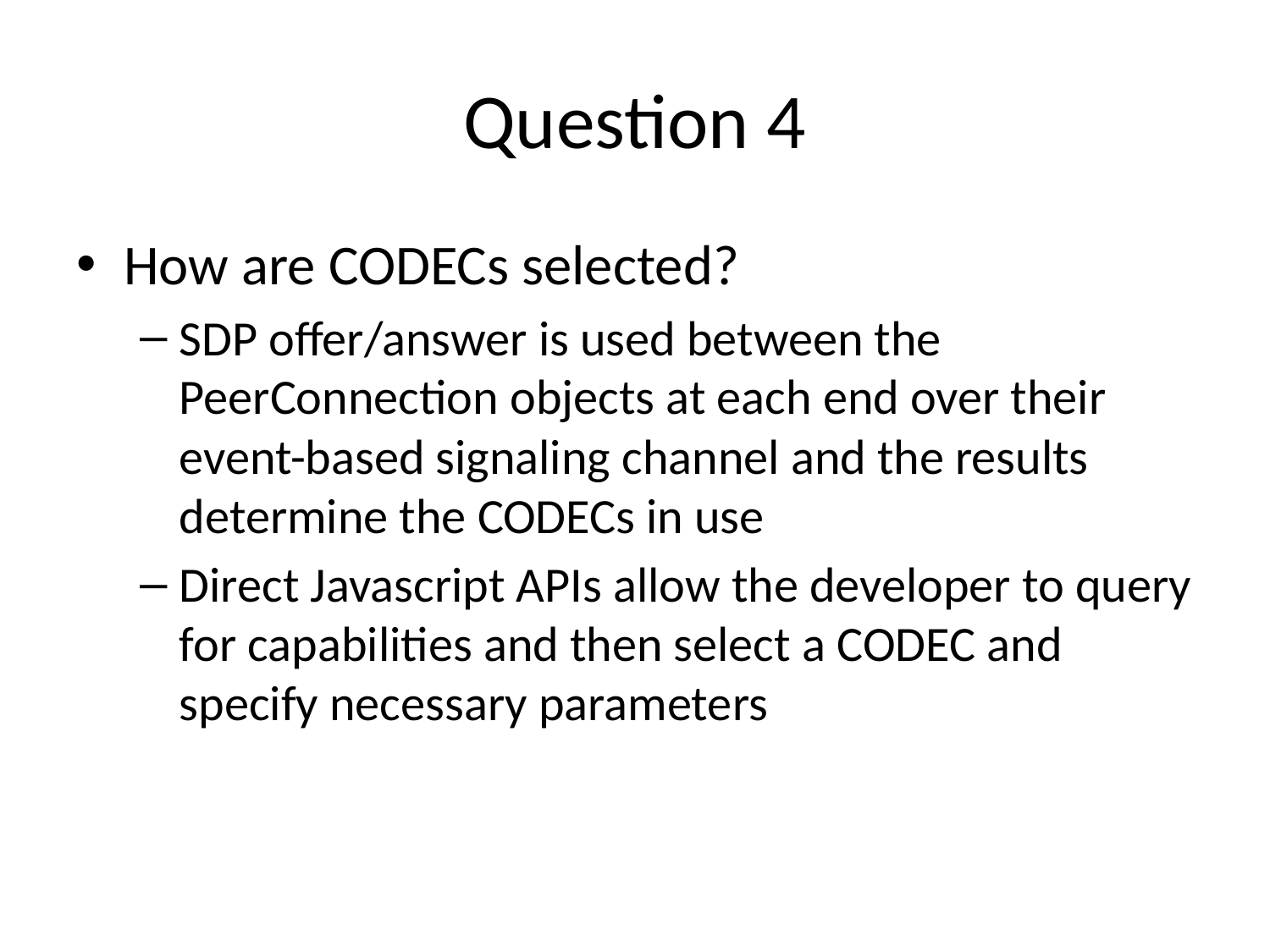

# Question 4
How are CODECs selected?
SDP offer/answer is used between the PeerConnection objects at each end over their event-based signaling channel and the results determine the CODECs in use
Direct Javascript APIs allow the developer to query for capabilities and then select a CODEC and specify necessary parameters